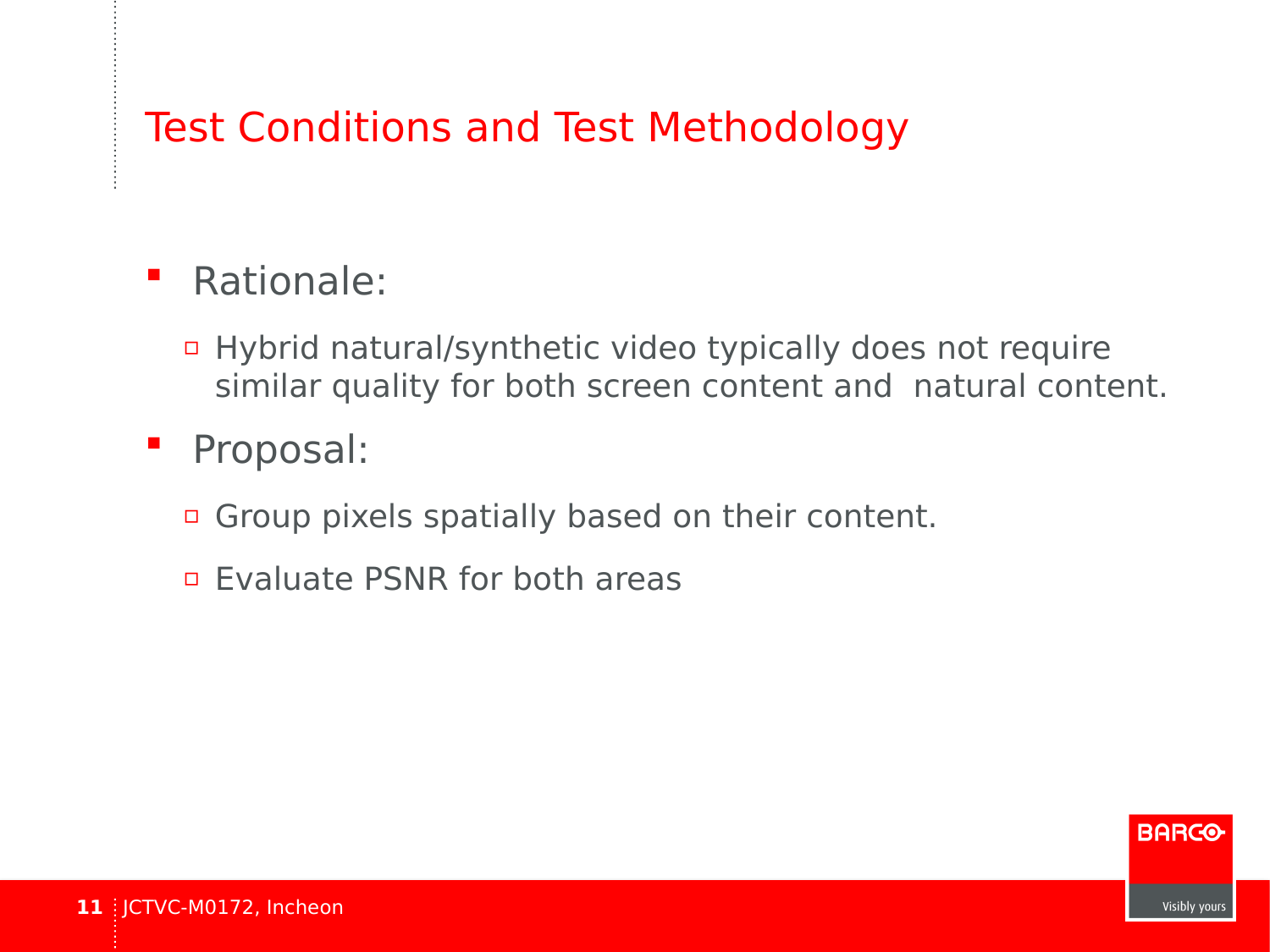

# Test Conditions and Test Methodology
Rationale:
Hybrid natural/synthetic video typically does not require similar quality for both screen content and  natural content.
Proposal:
Group pixels spatially based on their content.
Evaluate PSNR for both areas
11
JCTVC-M0172, Incheon